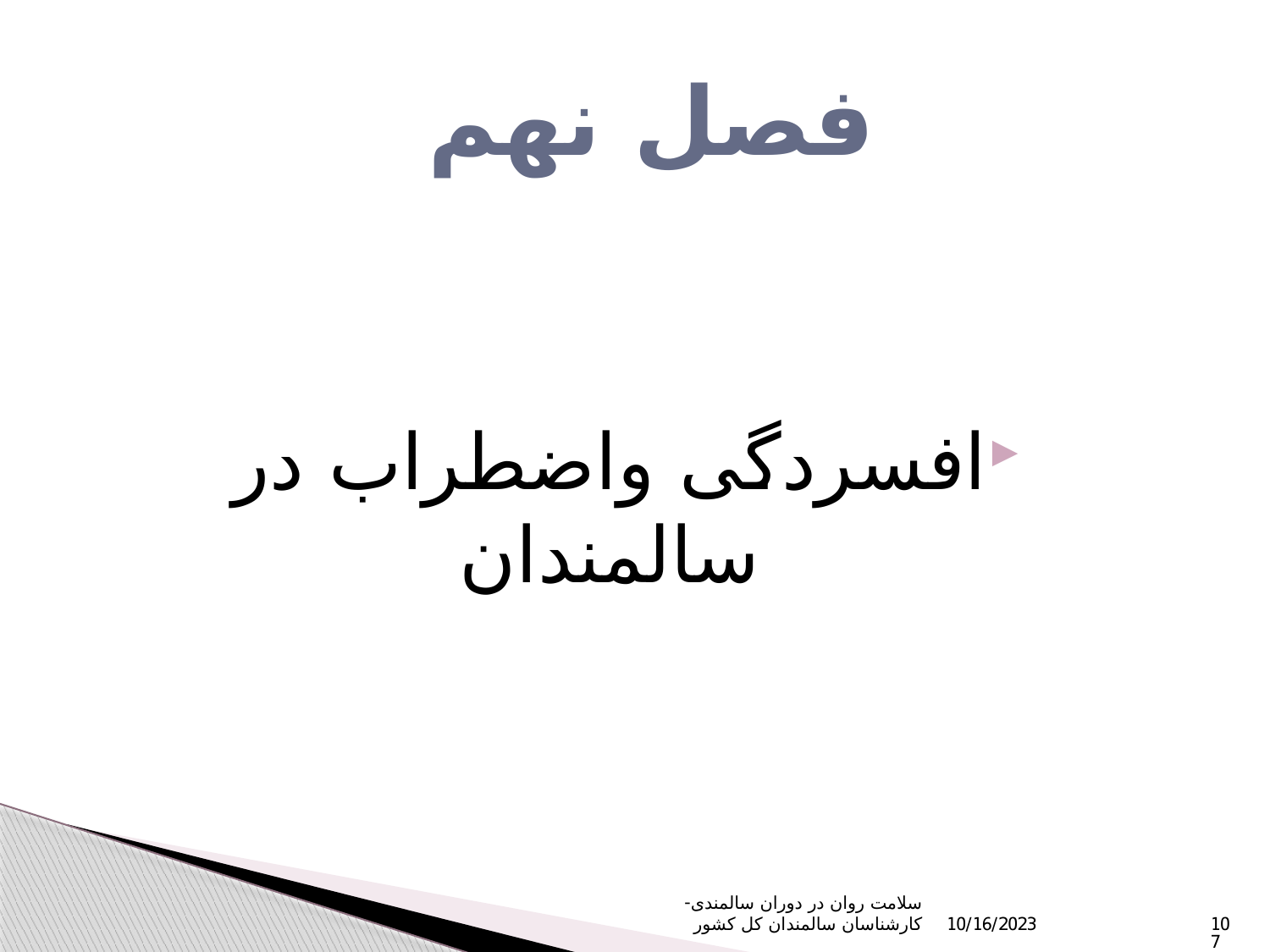

# فصل نهم

افسردگی واضطراب در سالمندان
سلامت روان در دوران سالمندی- کارشناسان سالمندان کل کشور
10/16/2023
107